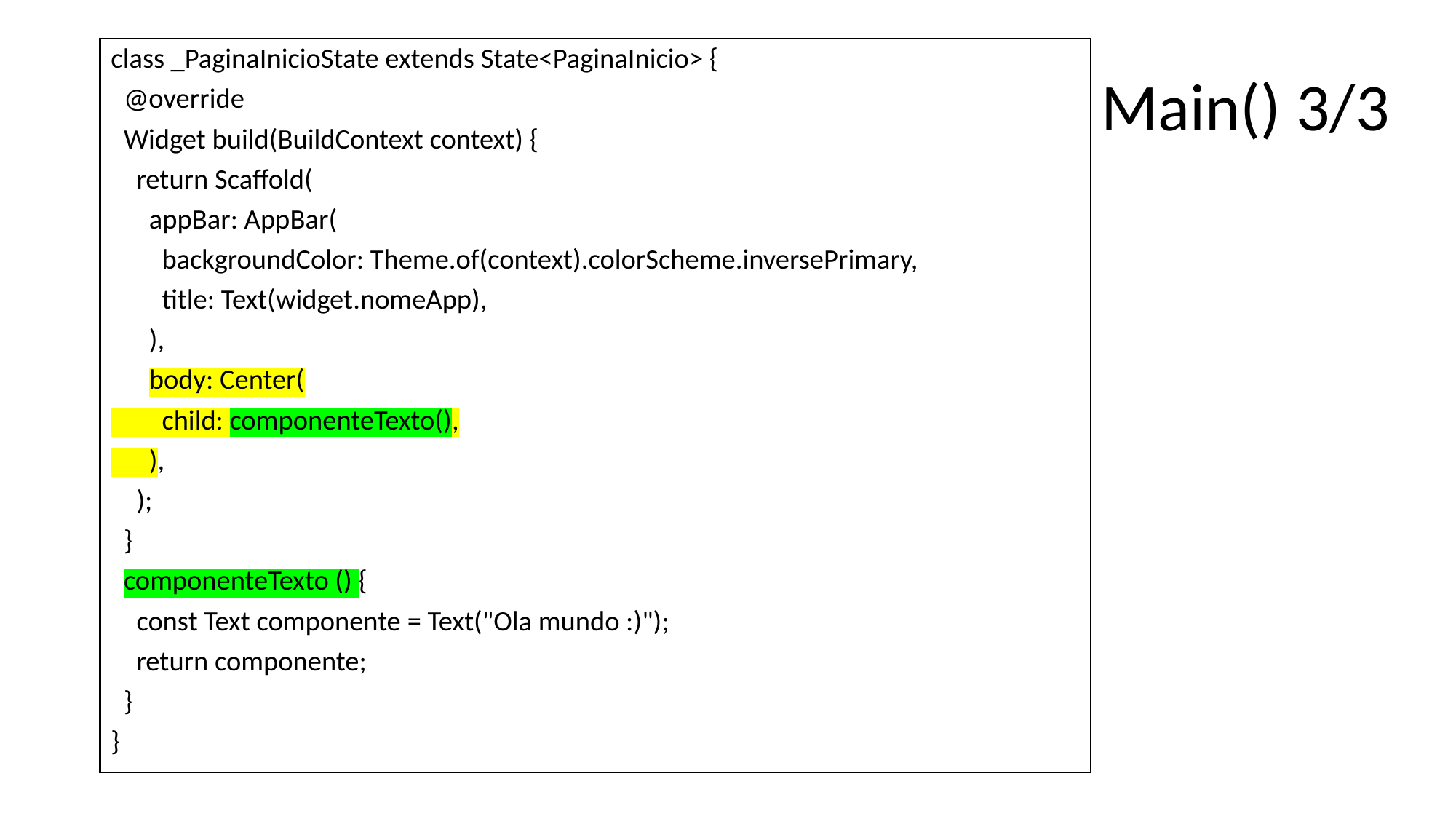

Main() 3/3
class _PaginaInicioState extends State<PaginaInicio> {
  @override
  Widget build(BuildContext context) {
    return Scaffold(
      appBar: AppBar(
        backgroundColor: Theme.of(context).colorScheme.inversePrimary,
        title: Text(widget.nomeApp),
      ),
      body: Center(
        child: componenteTexto(),
      ),
    );
  }
  componenteTexto () {
    const Text componente = Text("Ola mundo :)");
    return componente;
  }
}